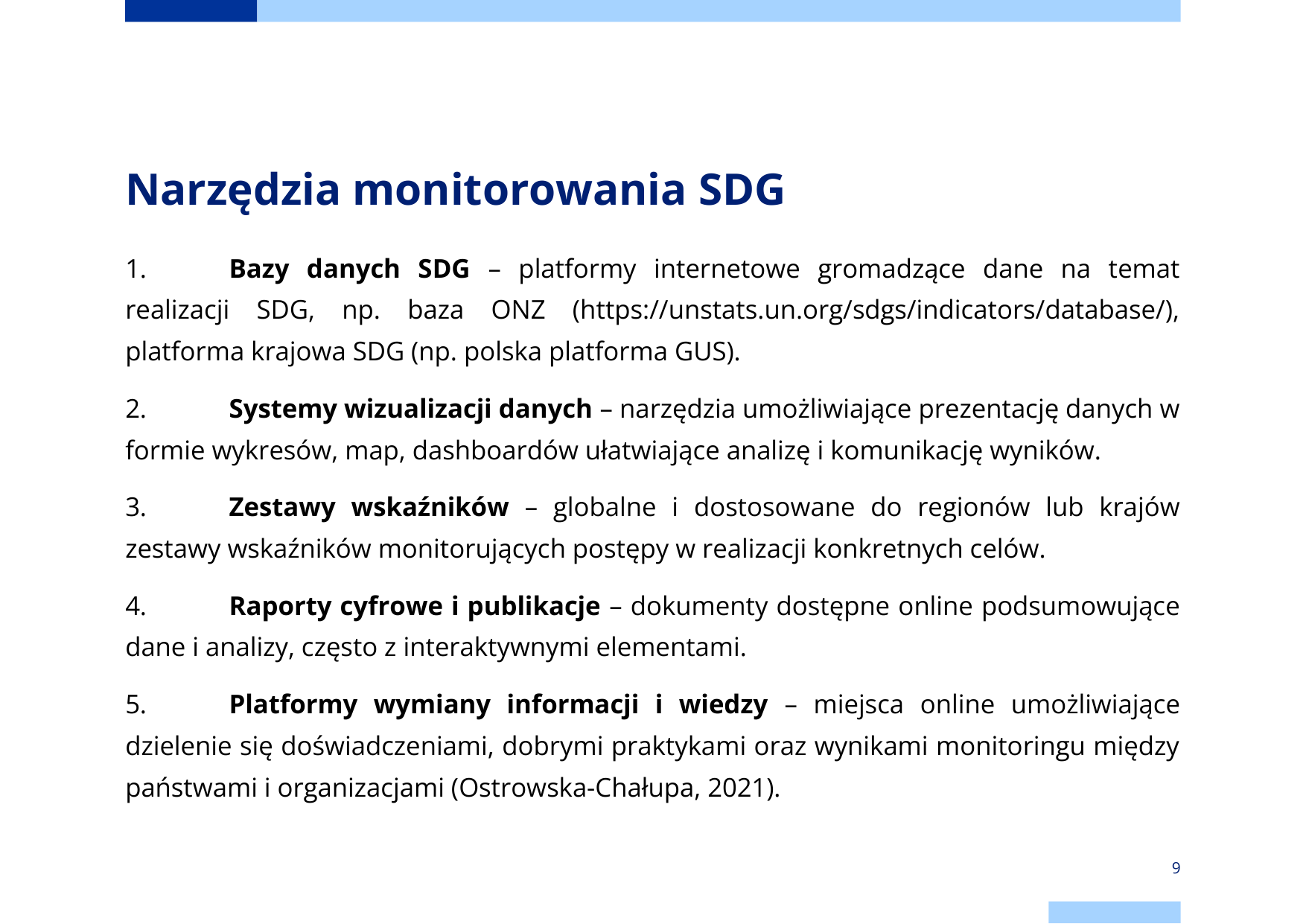

# Narzędzia monitorowania SDG
1.	Bazy danych SDG – platformy internetowe gromadzące dane na temat realizacji SDG, np. baza ONZ (https://unstats.un.org/sdgs/indicators/database/), platforma krajowa SDG (np. polska platforma GUS).
2.	Systemy wizualizacji danych – narzędzia umożliwiające prezentację danych w formie wykresów, map, dashboardów ułatwiające analizę i komunikację wyników.
3.	Zestawy wskaźników – globalne i dostosowane do regionów lub krajów zestawy wskaźników monitorujących postępy w realizacji konkretnych celów.
4.	Raporty cyfrowe i publikacje – dokumenty dostępne online podsumowujące dane i analizy, często z interaktywnymi elementami.
5.	Platformy wymiany informacji i wiedzy – miejsca online umożliwiające dzielenie się doświadczeniami, dobrymi praktykami oraz wynikami monitoringu między państwami i organizacjami (Ostrowska-Chałupa, 2021).
9